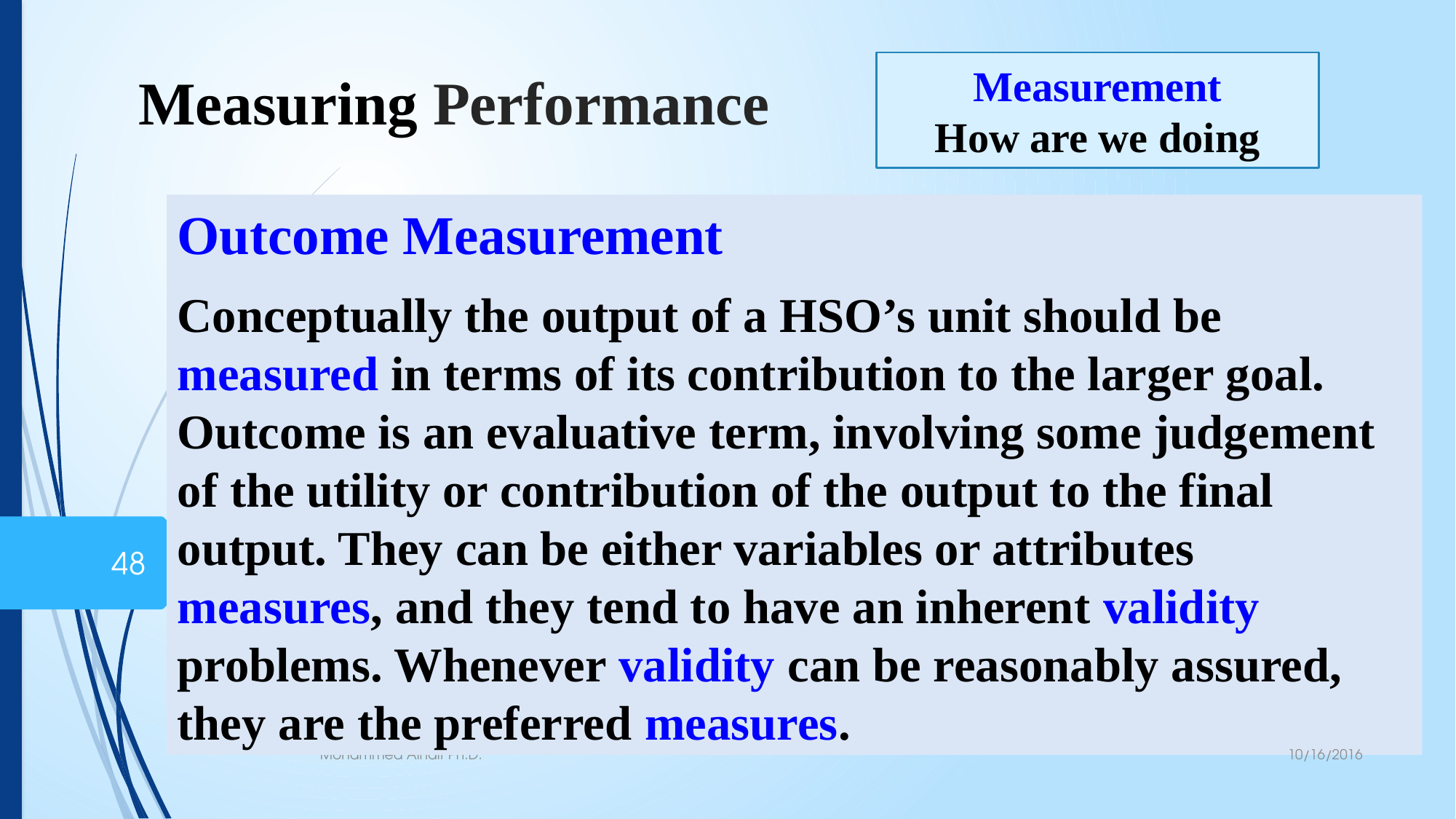

# Measuring Performance
Measurement
How are we doing

Outcome Measurement
Conceptually the output of a HSO’s unit should be measured in terms of its contribution to the larger goal. Outcome is an evaluative term, involving some judgement of the utility or contribution of the output to the final output. They can be either variables or attributes measures, and they tend to have an inherent validity problems. Whenever validity can be reasonably assured, they are the preferred measures.
48
10/16/2016
Mohammed Alnaif Ph.D.